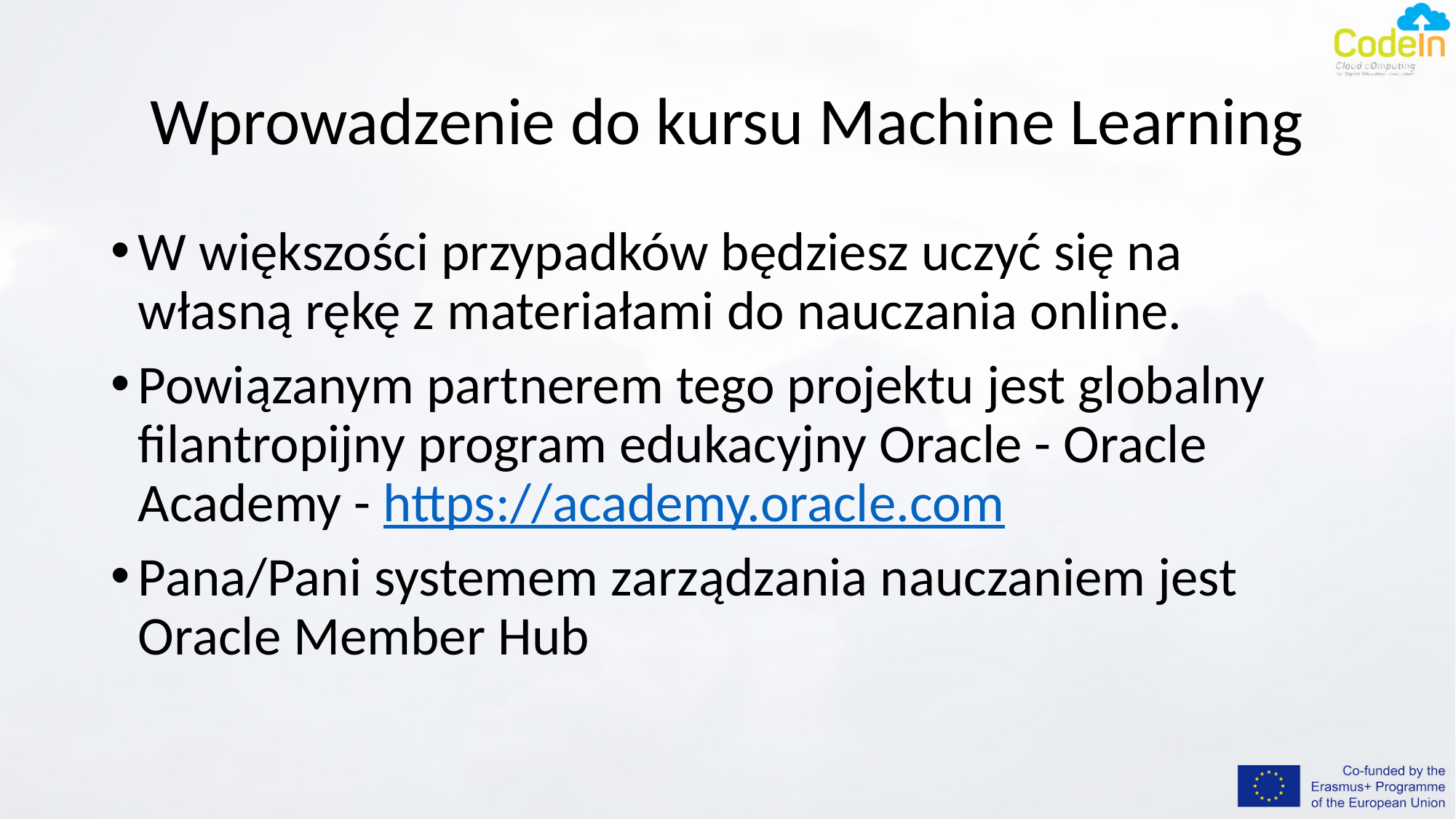

# Wprowadzenie do kursu Machine Learning
W większości przypadków będziesz uczyć się na własną rękę z materiałami do nauczania online.
Powiązanym partnerem tego projektu jest globalny filantropijny program edukacyjny Oracle - Oracle Academy - https://academy.oracle.com
Pana/Pani systemem zarządzania nauczaniem jest Oracle Member Hub